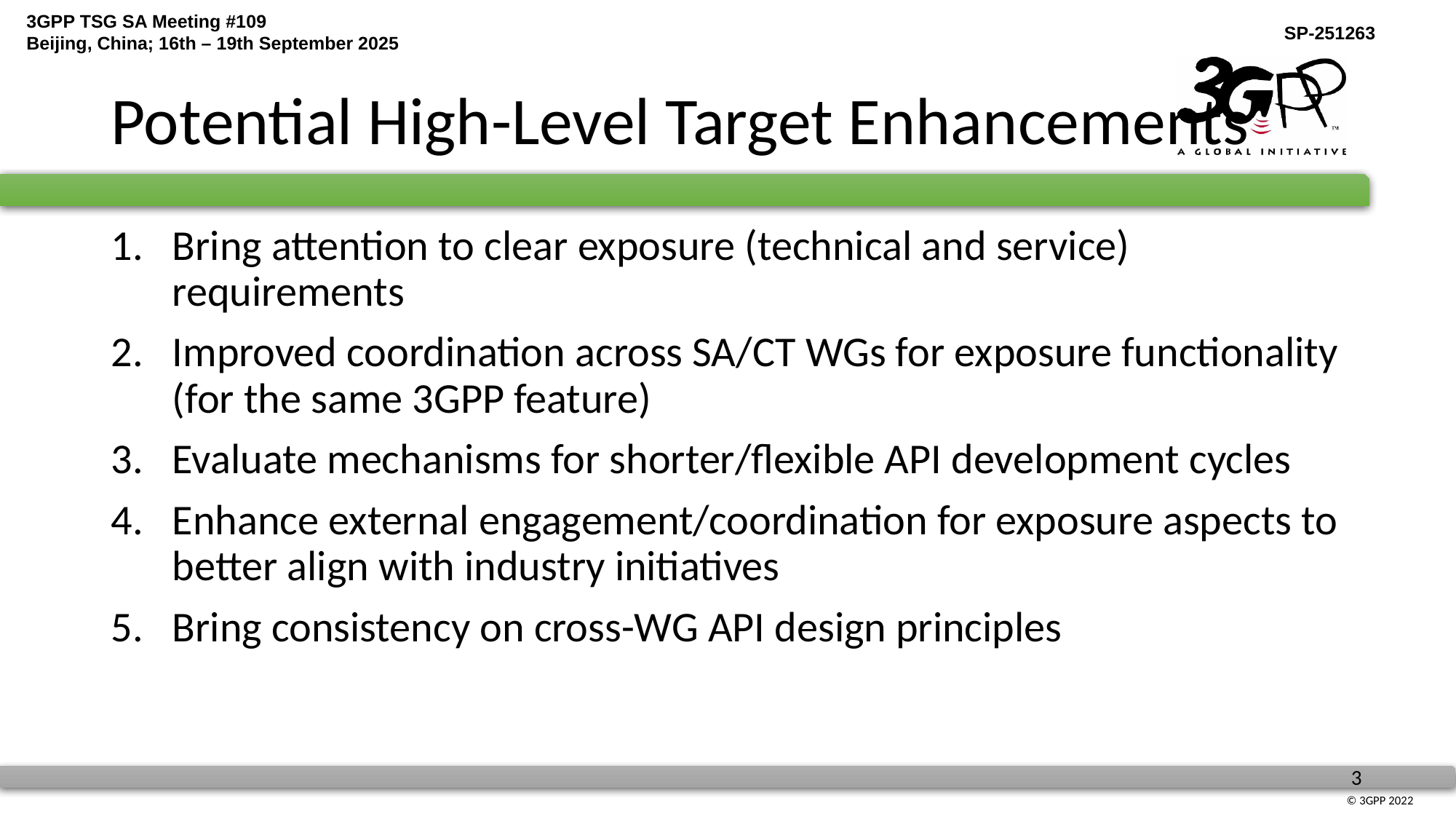

# Potential High-Level Target Enhancements
Bring attention to clear exposure (technical and service) requirements
Improved coordination across SA/CT WGs for exposure functionality (for the same 3GPP feature)
Evaluate mechanisms for shorter/flexible API development cycles
Enhance external engagement/coordination for exposure aspects to better align with industry initiatives
Bring consistency on cross-WG API design principles